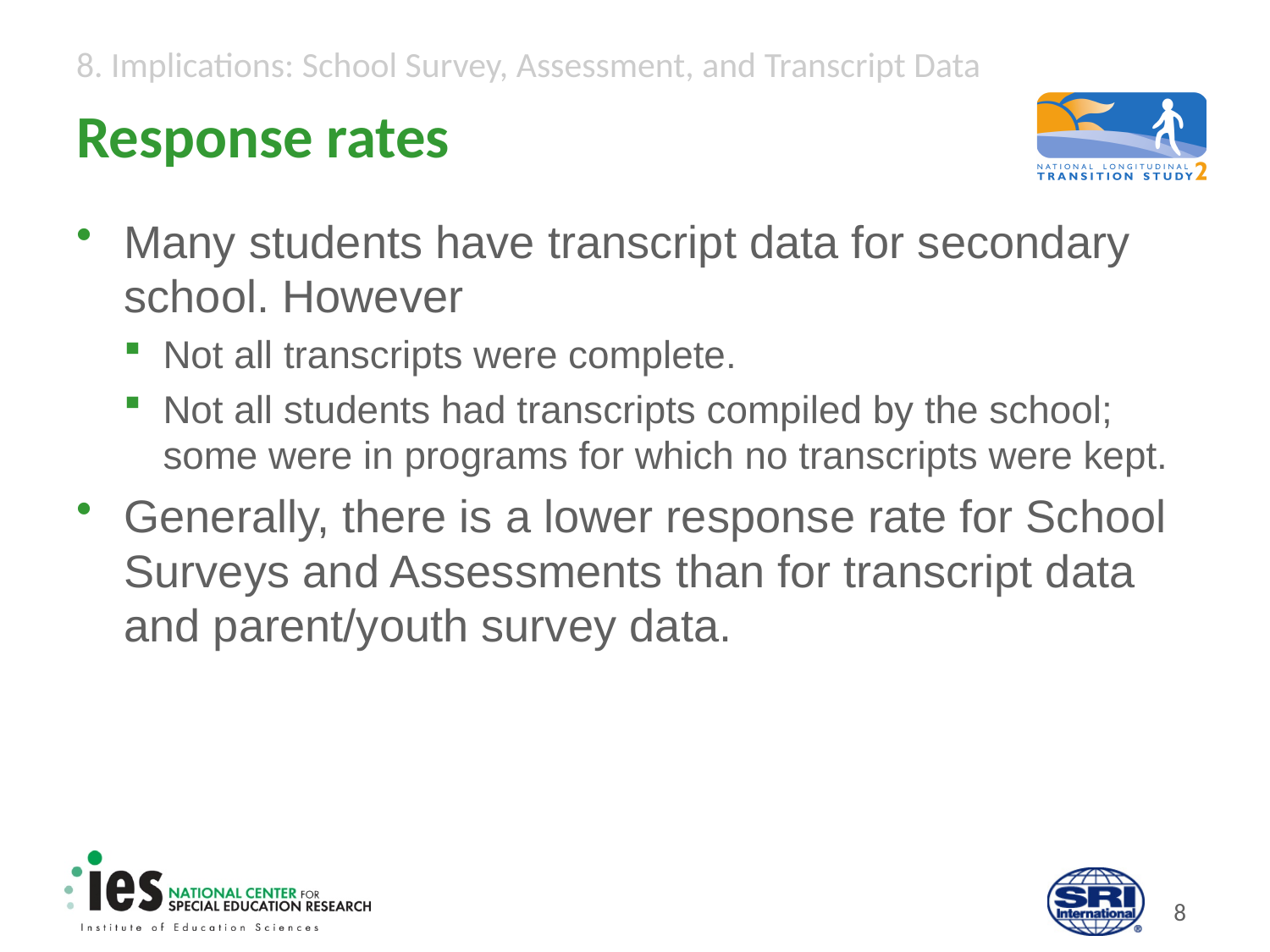

# Response rates
Many students have transcript data for secondary school. However
Not all transcripts were complete.
Not all students had transcripts compiled by the school; some were in programs for which no transcripts were kept.
Generally, there is a lower response rate for School Surveys and Assessments than for transcript data and parent/youth survey data.
8